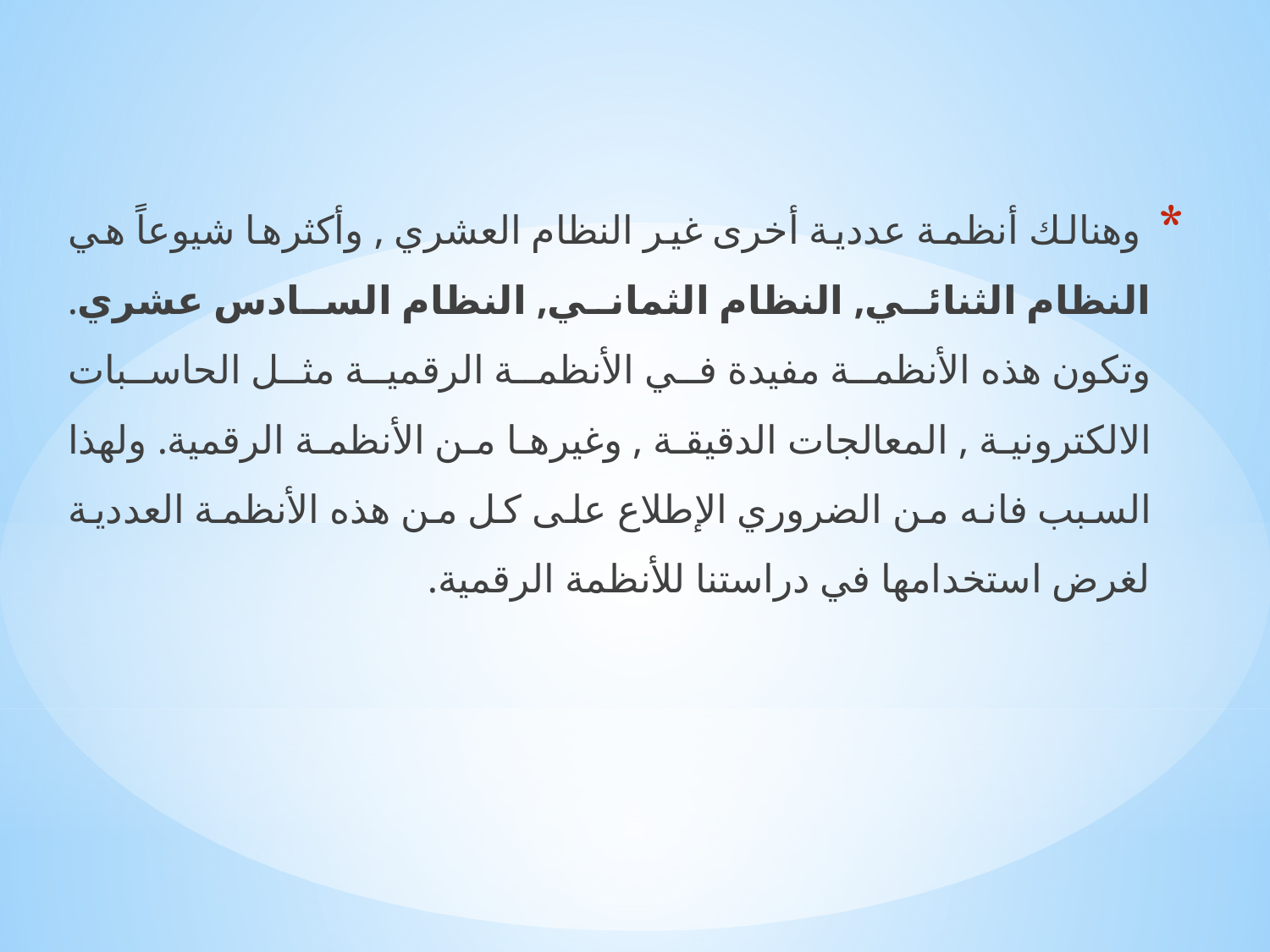

#
 وهنالك أنظمة عددية أخرى غير النظام العشري , وأكثرها شيوعاً هي النظام الثنائي, النظام الثماني, النظام السادس عشري. وتكون هذه الأنظمة مفيدة في الأنظمة الرقمية مثل الحاسبات الالكترونية , المعالجات الدقيقة , وغيرها من الأنظمة الرقمية. ولهذا السبب فانه من الضروري الإطلاع على كل من هذه الأنظمة العددية لغرض استخدامها في دراستنا للأنظمة الرقمية.